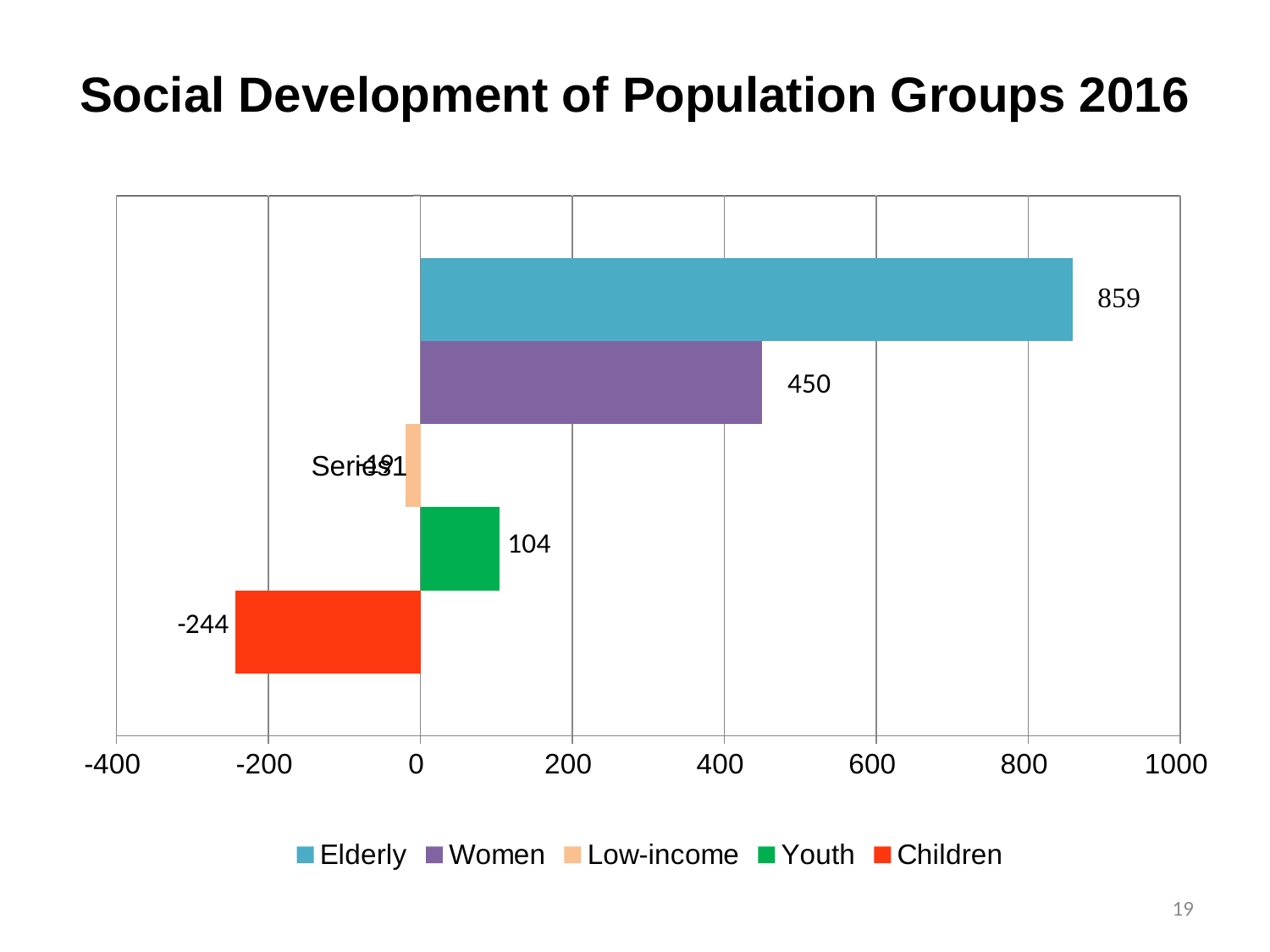

Social Development of Population Groups 2016

### Chart

| Category | Children | Youth | Low-income | Women | Elderly |
|---|---|---|---|---|---|
|  | -243.85678161922817 | 104.0 | -19.014048034882844 | 449.5514636599883 | 858.9973806474834 |
19